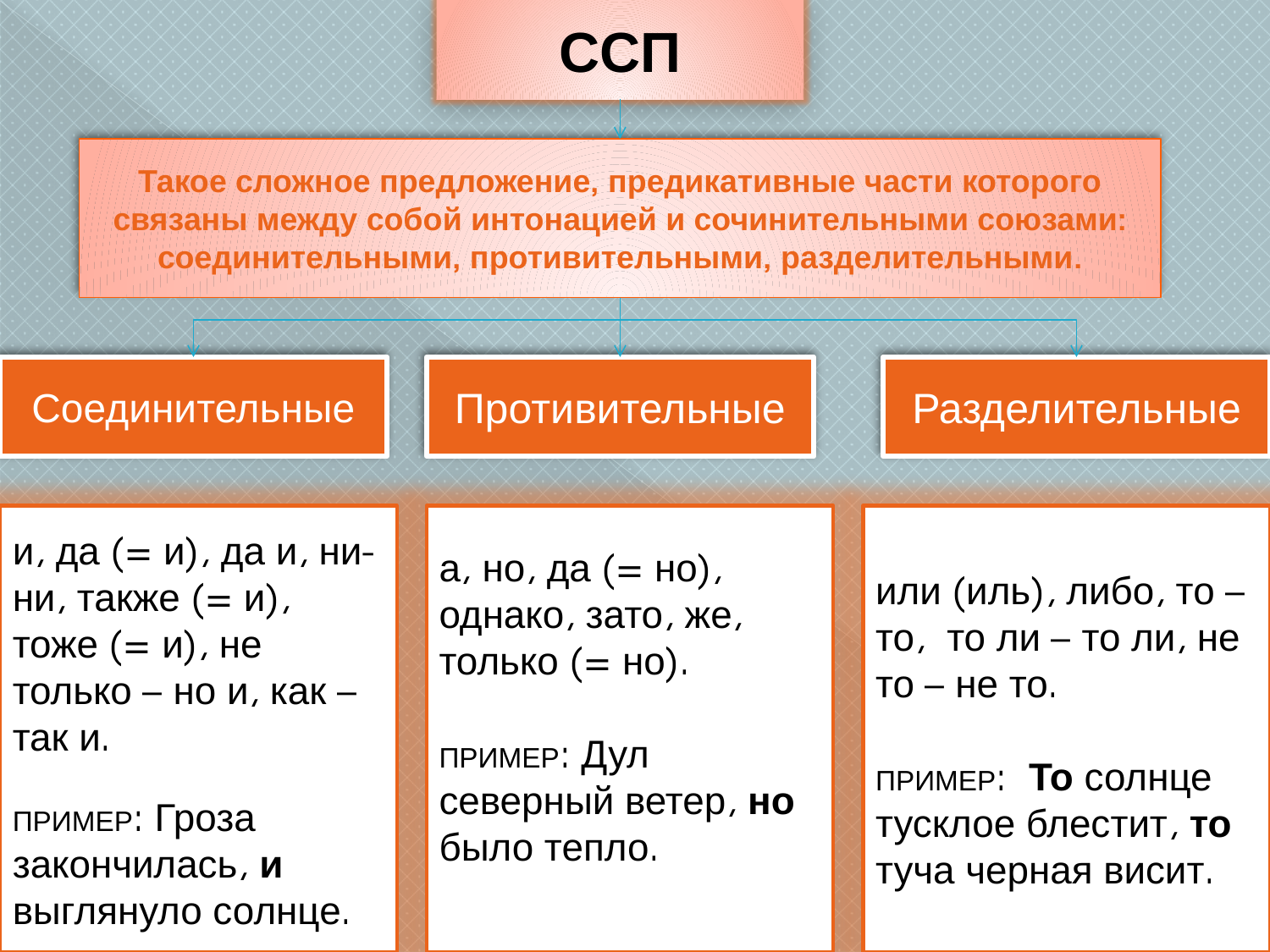

ССП
Такое сложное предложение, предикативные части которого связаны между собой интонацией и сочинительными союзами: соединительными, противительными, разделительными.
Соединительные
Противительные
Разделительные
и, да (= и), да и, ни- ни, также (= и), тоже (= и), не только – но и, как – так и.

ПРИМЕР: Гроза закончилась, и выглянуло солнце.
а, но, да (= но), однако, зато, же, только (= но).

ПРИМЕР: Дул северный ветер, но было тепло.

или (иль), либо, то – то,  то ли – то ли, не то – не то.

ПРИМЕР:  То солнце тусклое блестит, то туча черная висит.